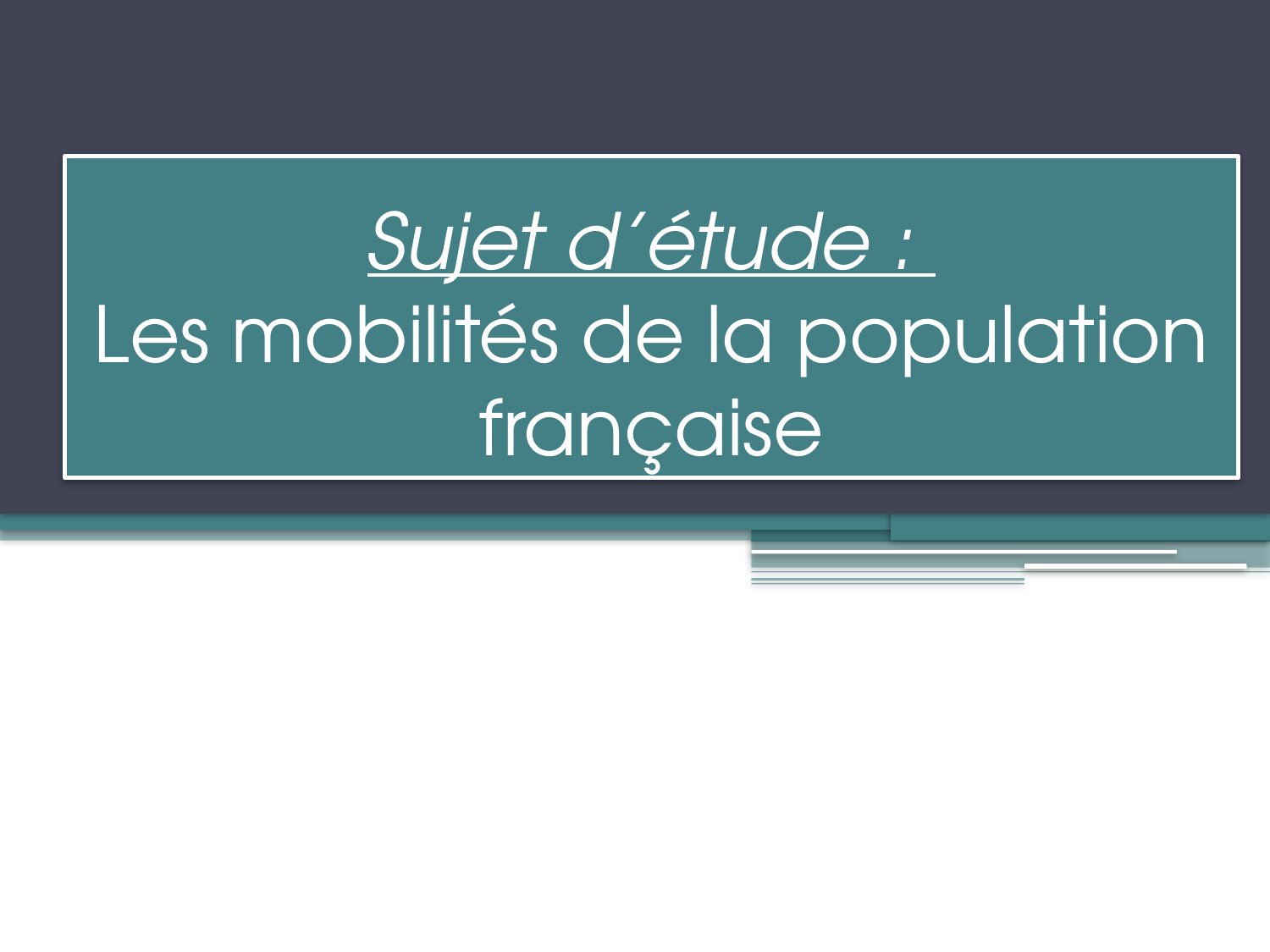

# Sujet d’étude : Les mobilités de la population française